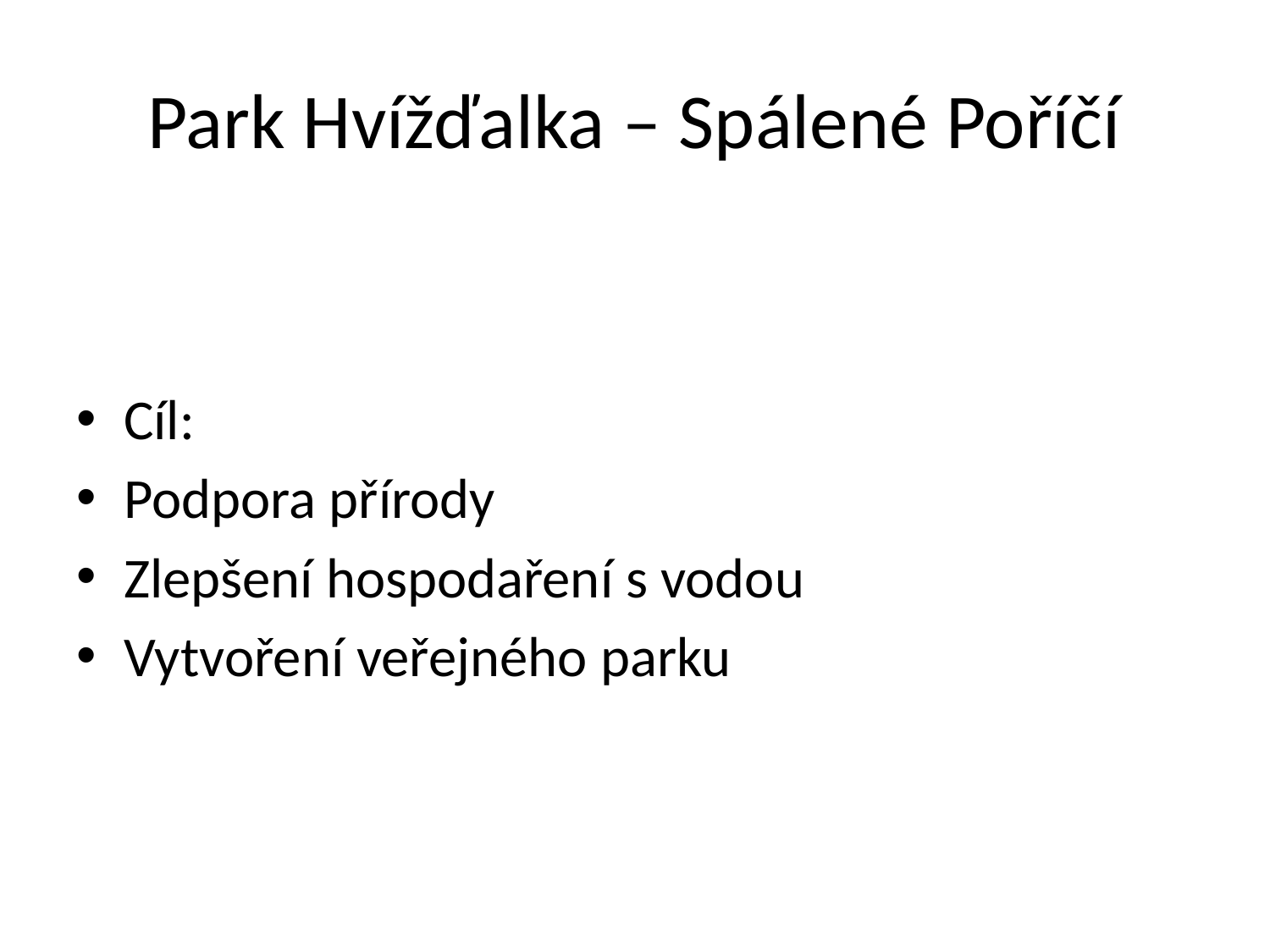

# Park Hvížďalka – Spálené Poříčí
Cíl:
Podpora přírody
Zlepšení hospodaření s vodou
Vytvoření veřejného parku